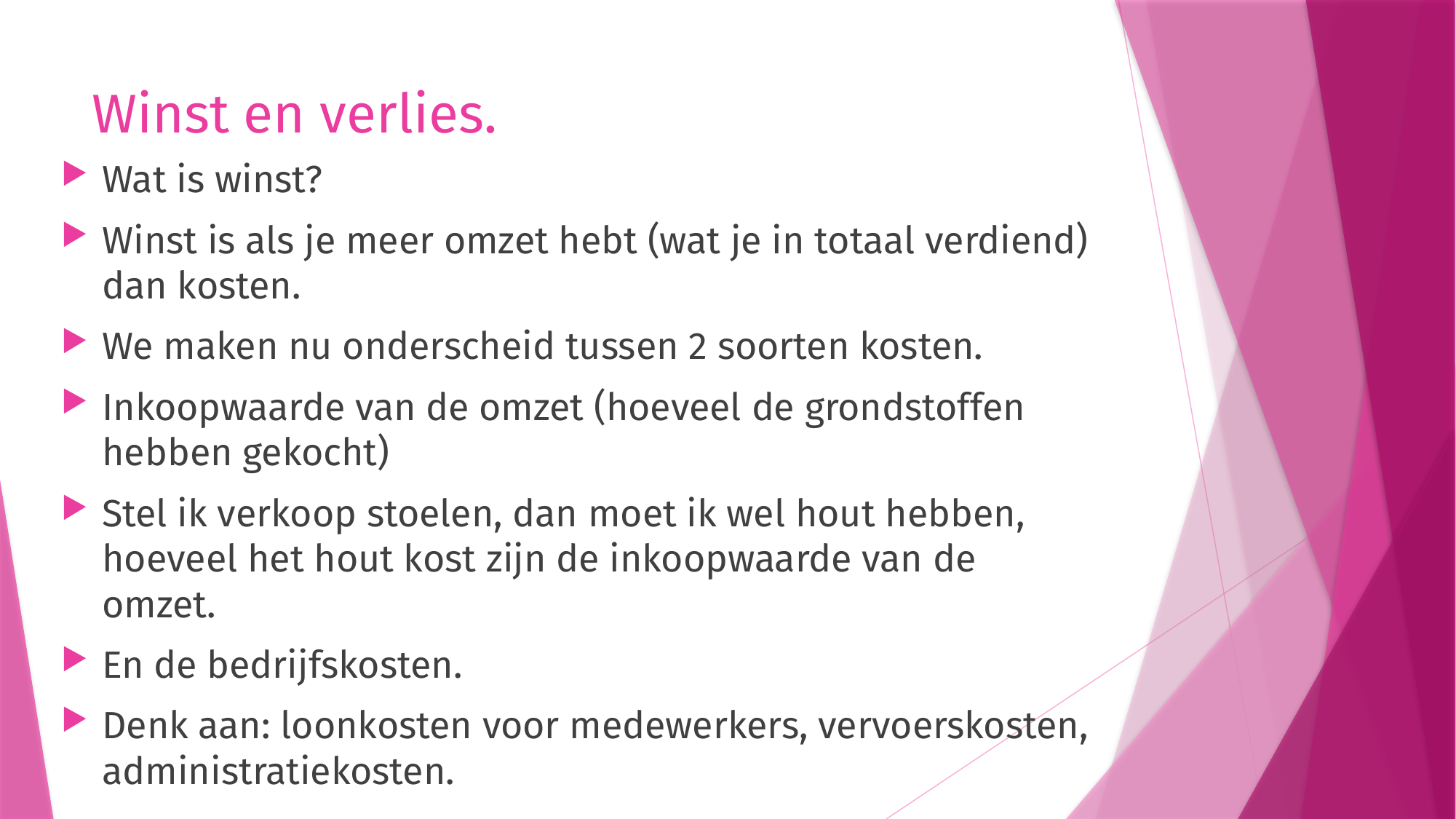

# Winst en verlies.
Wat is winst?
Winst is als je meer omzet hebt (wat je in totaal verdiend) dan kosten.
We maken nu onderscheid tussen 2 soorten kosten.
Inkoopwaarde van de omzet (hoeveel de grondstoffen hebben gekocht)
Stel ik verkoop stoelen, dan moet ik wel hout hebben, hoeveel het hout kost zijn de inkoopwaarde van de omzet.
En de bedrijfskosten.
Denk aan: loonkosten voor medewerkers, vervoerskosten, administratiekosten.